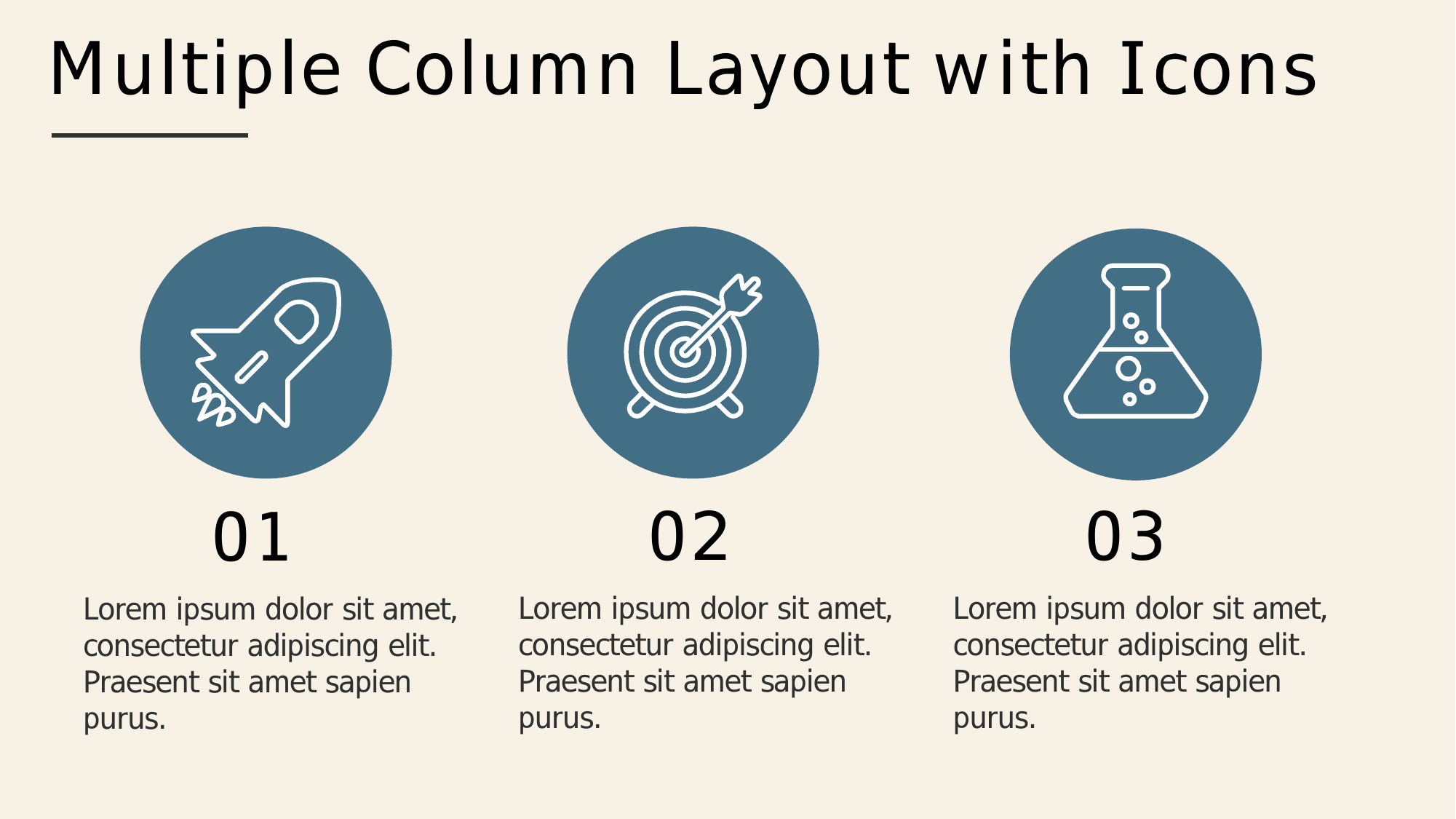

Multiple Column Layout with Icons

02
03
01
Lorem ipsum dolor sit amet, consectetur adipiscing elit. Praesent sit amet sapien purus.
Lorem ipsum dolor sit amet, consectetur adipiscing elit. Praesent sit amet sapien purus.
Lorem ipsum dolor sit amet, consectetur adipiscing elit. Praesent sit amet sapien purus.